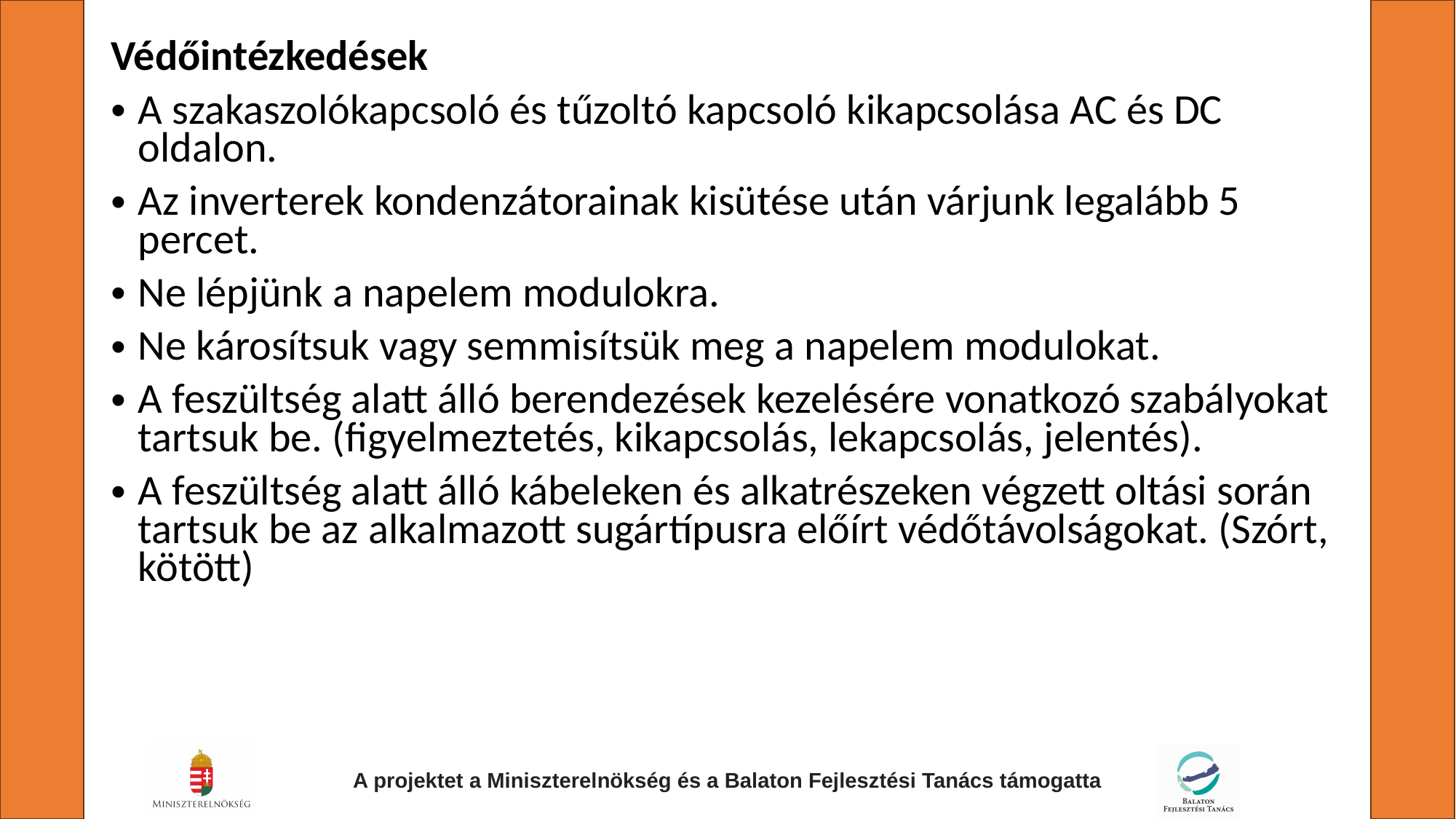

Védőintézkedések
A szakaszolókapcsoló és tűzoltó kapcsoló kikapcsolása AC és DC oldalon.
Az inverterek kondenzátorainak kisütése után várjunk legalább 5 percet.
Ne lépjünk a napelem modulokra.
Ne károsítsuk vagy semmisítsük meg a napelem modulokat.
A feszültség alatt álló berendezések kezelésére vonatkozó szabályokat tartsuk be. (figyelmeztetés, kikapcsolás, lekapcsolás, jelentés).
A feszültség alatt álló kábeleken és alkatrészeken végzett oltási során tartsuk be az alkalmazott sugártípusra előírt védőtávolságokat. (Szórt, kötött)